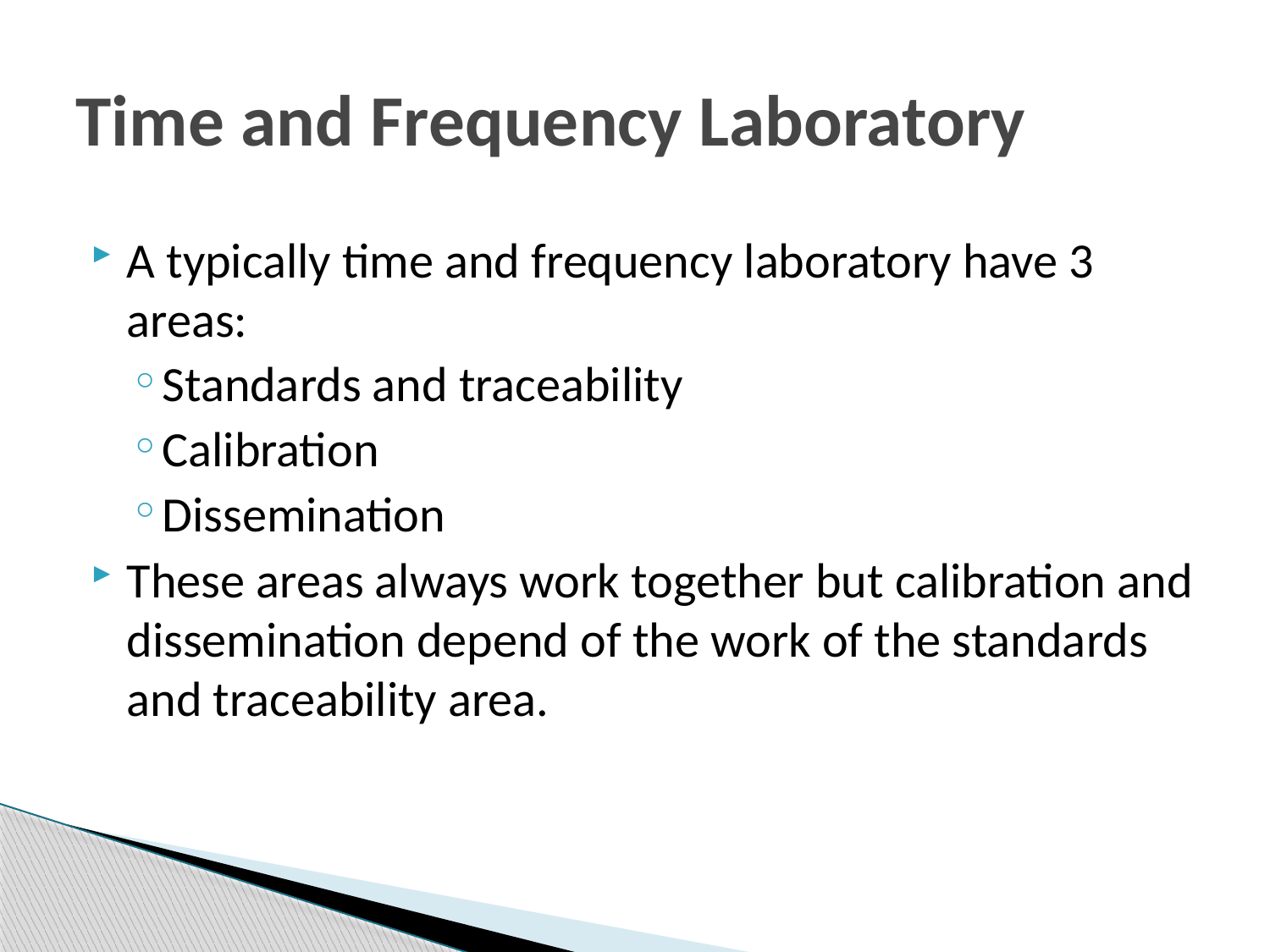

# Time and Frequency Laboratory
A typically time and frequency laboratory have 3 areas:
Standards and traceability
Calibration
Dissemination
These areas always work together but calibration and dissemination depend of the work of the standards and traceability area.